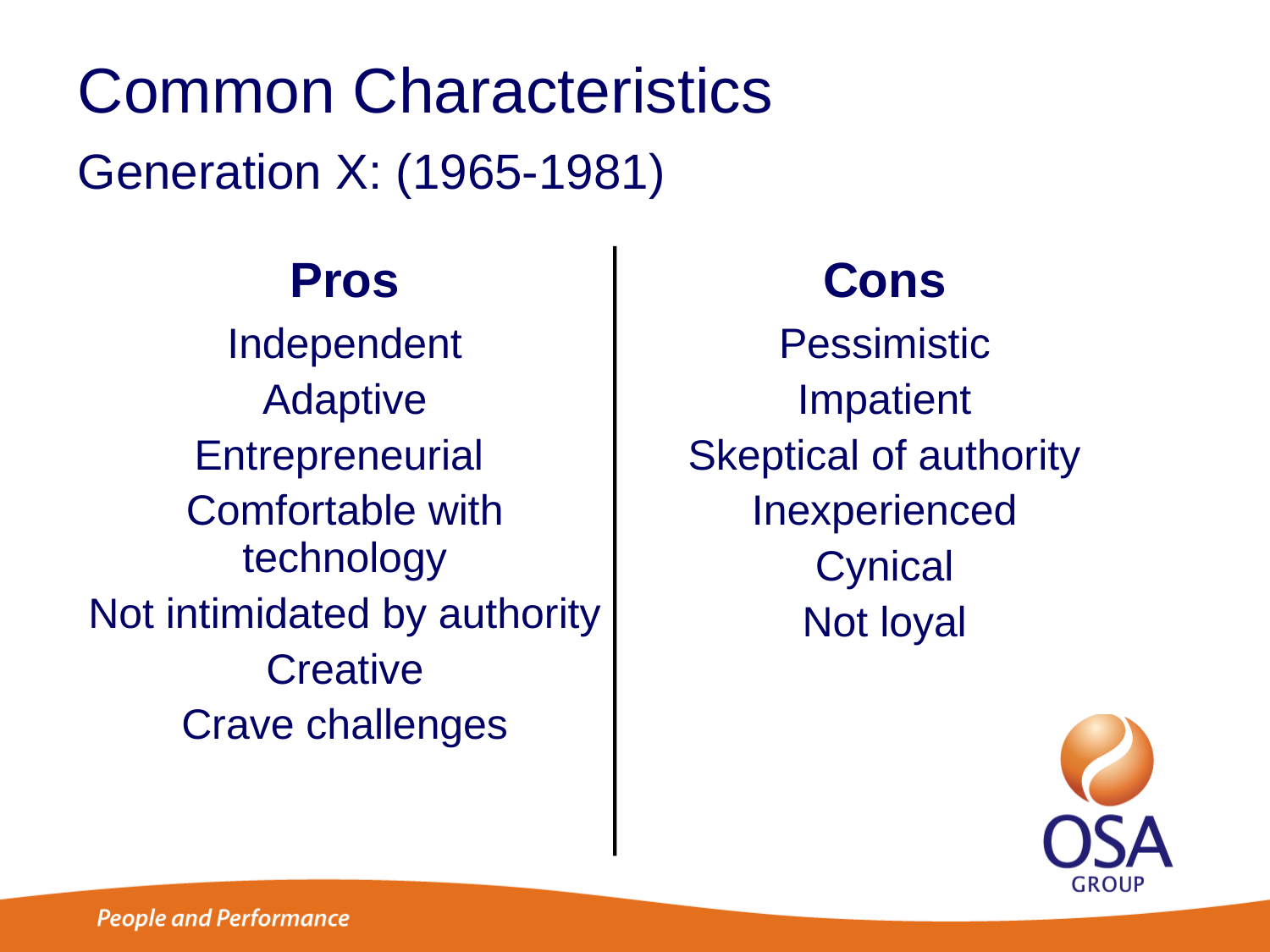

# Common Characteristics Generation X: (1965-1981)
| Pros | Cons |
| --- | --- |
| Independent Adaptive Entrepreneurial Comfortable with technology Not intimidated by authority Creative Crave challenges | Pessimistic Impatient Skeptical of authority Inexperienced Cynical Not loyal |